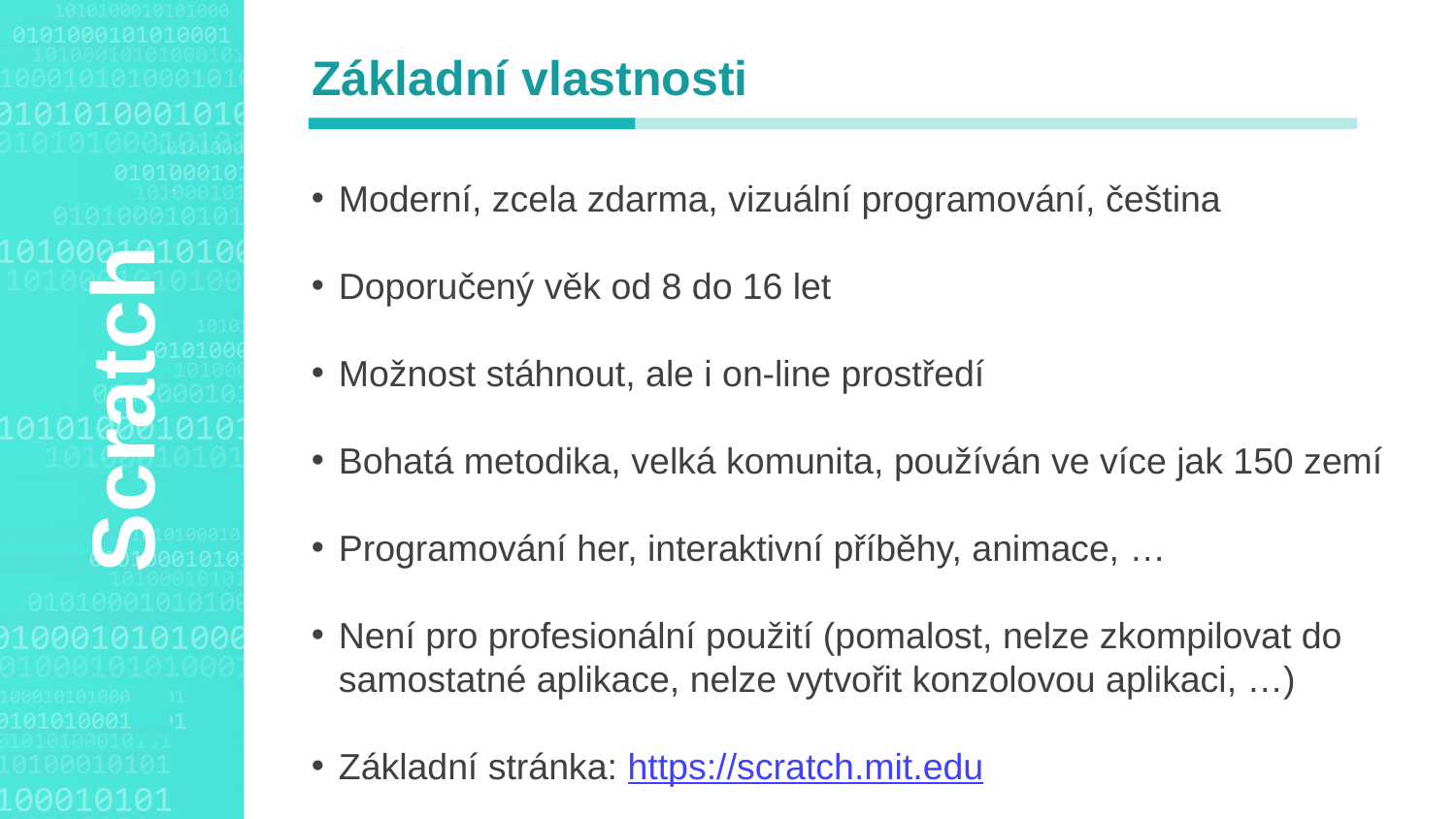

Základní vlastnosti
Moderní, zcela zdarma, vizuální programování, čeština

Doporučený věk od 8 do 16 let

Možnost stáhnout, ale i on-line prostředí

Bohatá metodika, velká komunita, používán ve více jak 150 zemí

Programování her, interaktivní příběhy, animace, …

Není pro profesionální použití (pomalost, nelze zkompilovat do samostatné aplikace, nelze vytvořit konzolovou aplikaci, …)

Základní stránka: https://scratch.mit.edu

Agenda Style

Scratch